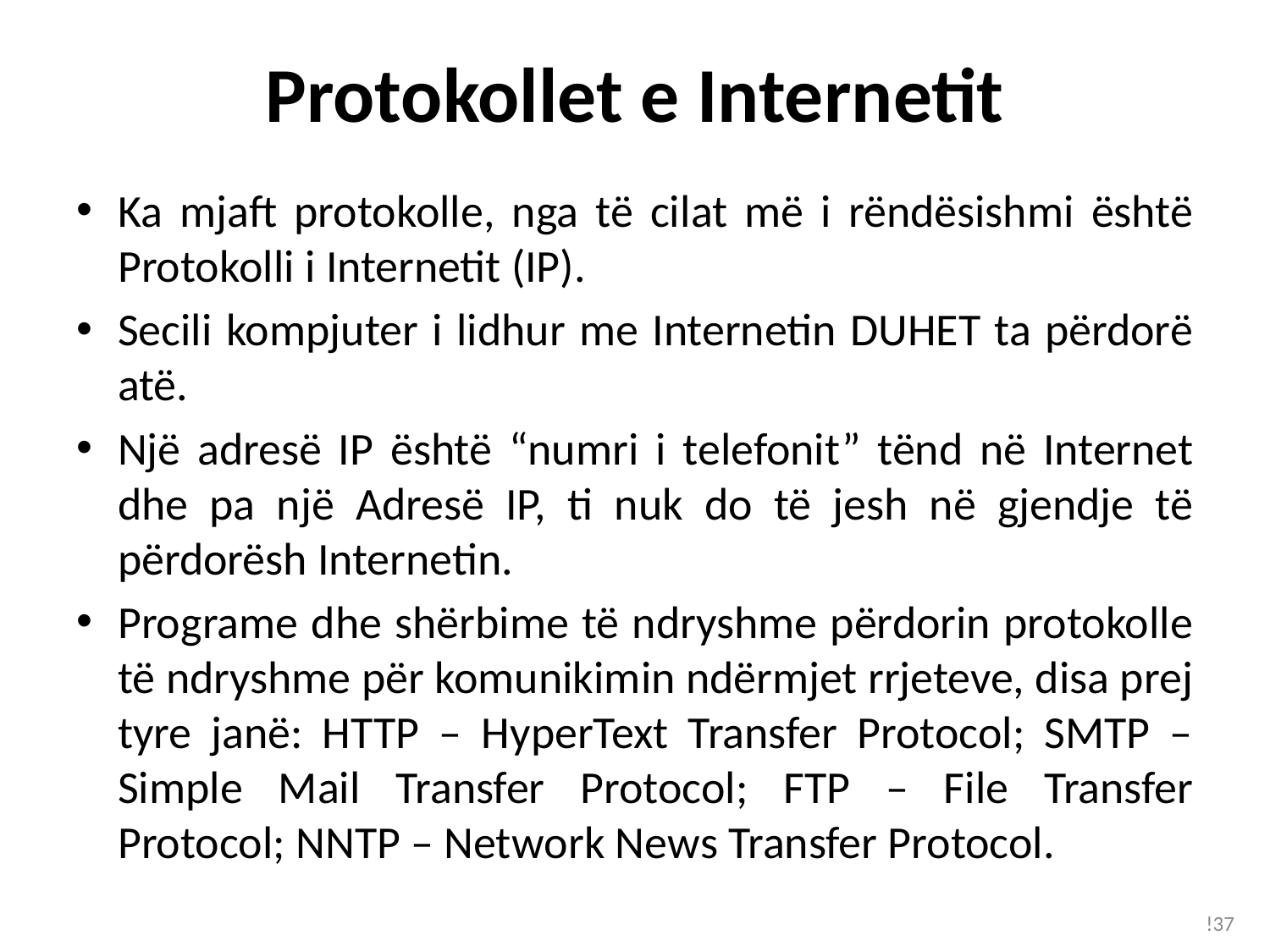

# Protokollet e Internetit
Ka mjaft protokolle, nga të cilat më i rëndësishmi është Protokolli i Internetit (IP).
Secili kompjuter i lidhur me Internetin DUHET ta përdorë atë.
Një adresë IP është “numri i telefonit” tënd në Internet dhe pa një Adresë IP, ti nuk do të jesh në gjendje të përdorësh Internetin.
Programe dhe shërbime të ndryshme përdorin protokolle të ndryshme për komunikimin ndërmjet rrjeteve, disa prej tyre janë: HTTP – HyperText Transfer Protocol; SMTP – Simple Mail Transfer Protocol; FTP – File Transfer Protocol; NNTP – Network News Transfer Protocol.

!37